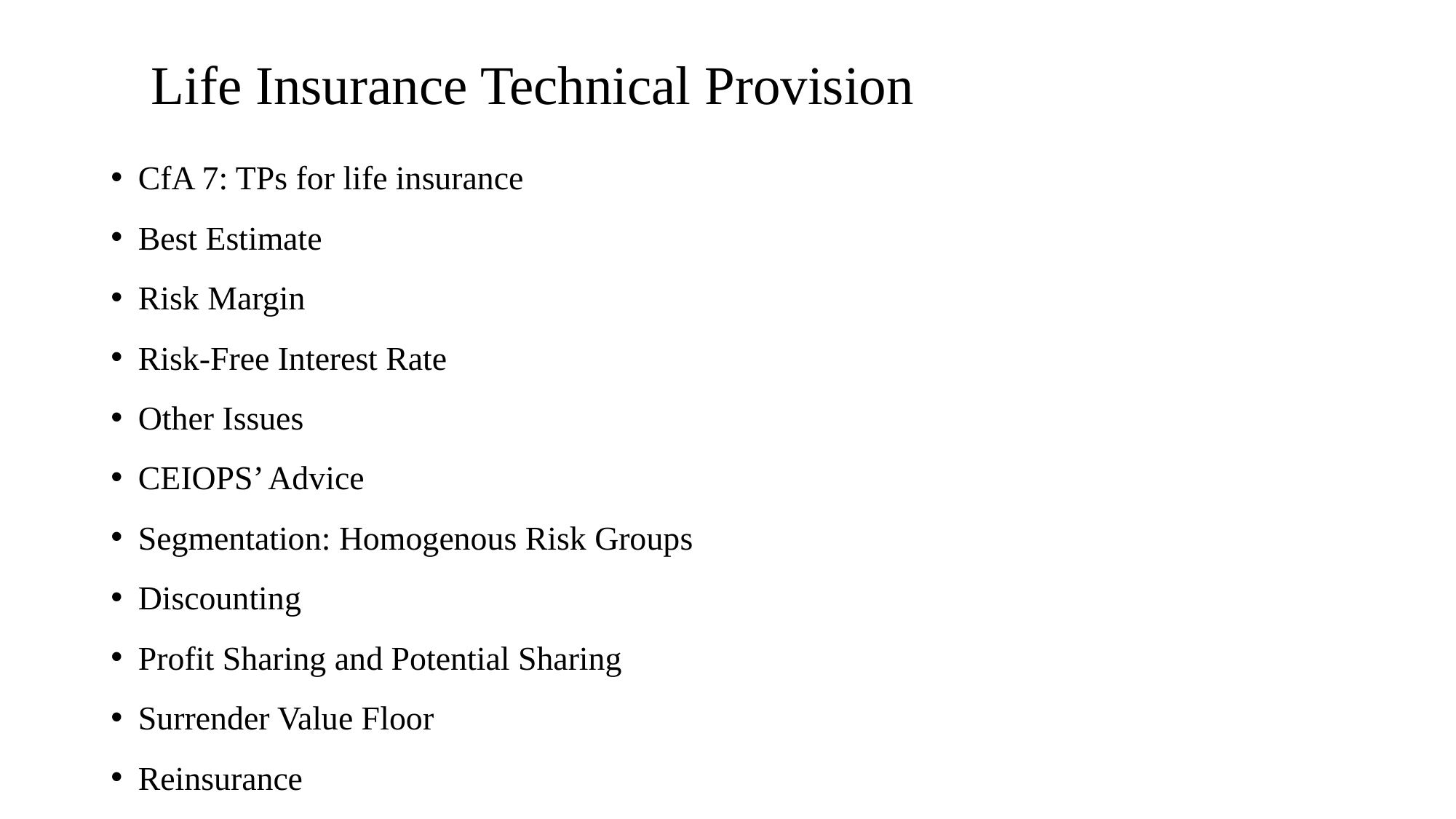

# Life Insurance Technical Provision
CfA 7: TPs for life insurance
Best Estimate
Risk Margin
Risk-Free Interest Rate
Other Issues
CEIOPS’ Advice
Segmentation: Homogenous Risk Groups
Discounting
Profit Sharing and Potential Sharing
Surrender Value Floor
Reinsurance